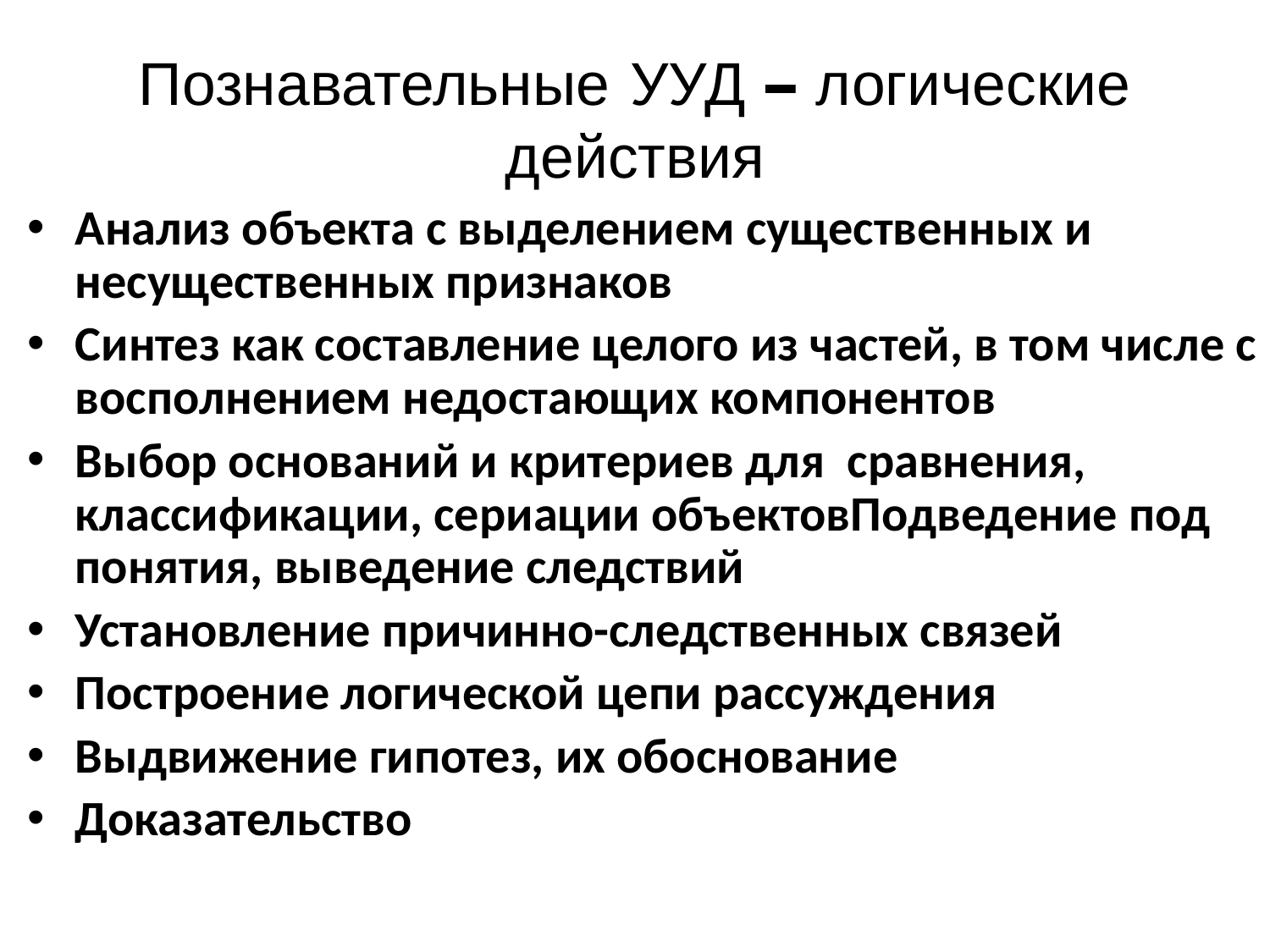

# Познавательные УУД – логические действия
Анализ объекта с выделением существенных и несущественных признаков
Синтез как составление целого из частей, в том числе с восполнением недостающих компонентов
Выбор оснований и критериев для  сравнения, классификации, сериации объектовПодведение под понятия, выведение следствий
Установление причинно-следственных связей
Построение логической цепи рассуждения
Выдвижение гипотез, их обоснование
Доказательство